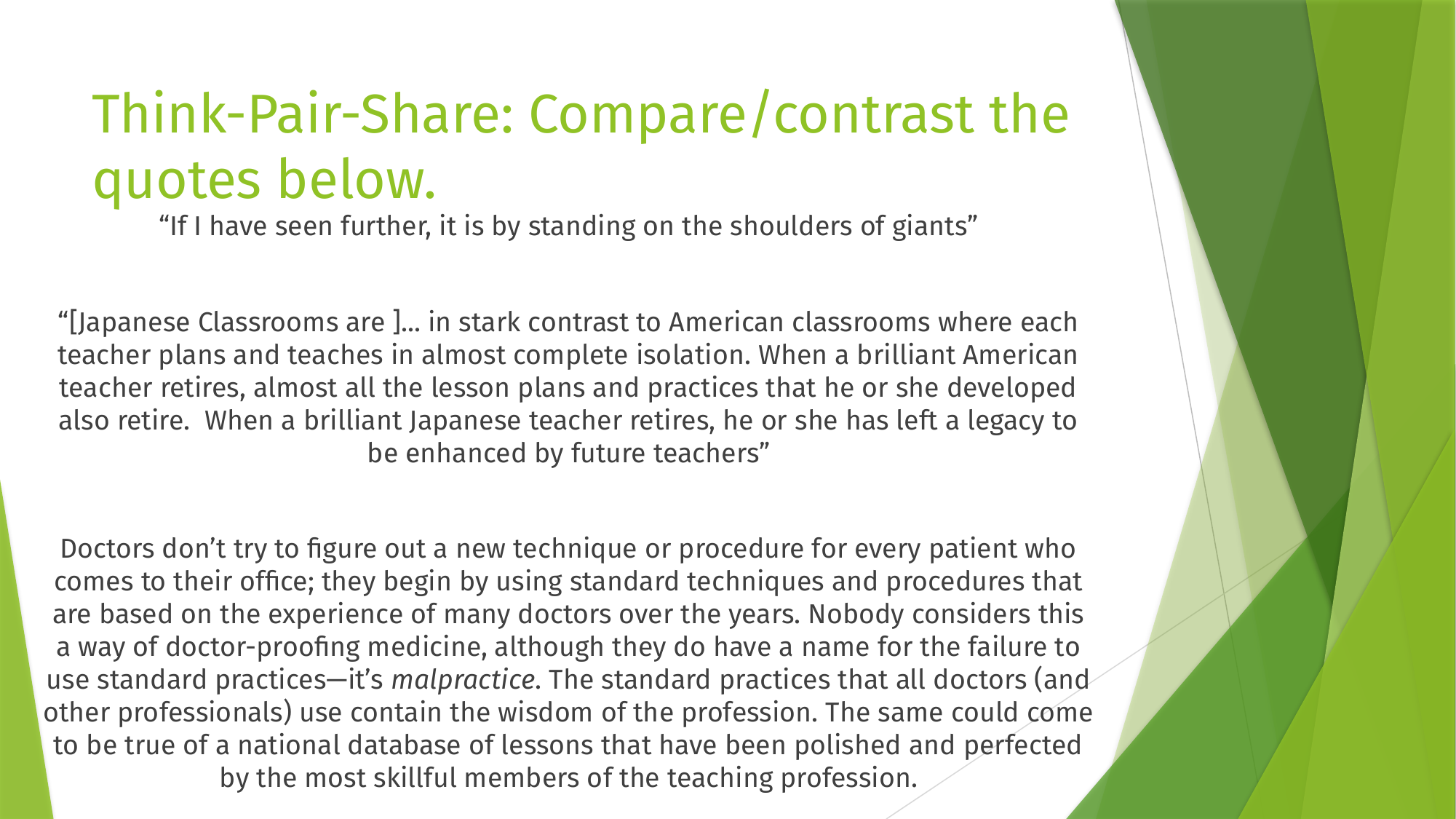

# Think-Pair-Share: Compare/contrast the quotes below.
“If I have seen further, it is by standing on the shoulders of giants”

“[Japanese Classrooms are ]... in stark contrast to American classrooms where each teacher plans and teaches in almost complete isolation. When a brilliant American teacher retires, almost all the lesson plans and practices that he or she developed also retire.  When a brilliant Japanese teacher retires, he or she has left a legacy to be enhanced by future teachers”

Doctors don’t try to figure out a new technique or procedure for every patient who comes to their office; they begin by using standard techniques and procedures that are based on the experience of many doctors over the years. Nobody considers this a way of doctor-proofing medicine, although they do have a name for the failure to use standard practices—it’s malpractice. The standard practices that all doctors (and other professionals) use contain the wisdom of the profession. The same could come to be true of a national database of lessons that have been polished and perfected by the most skillful members of the teaching profession.